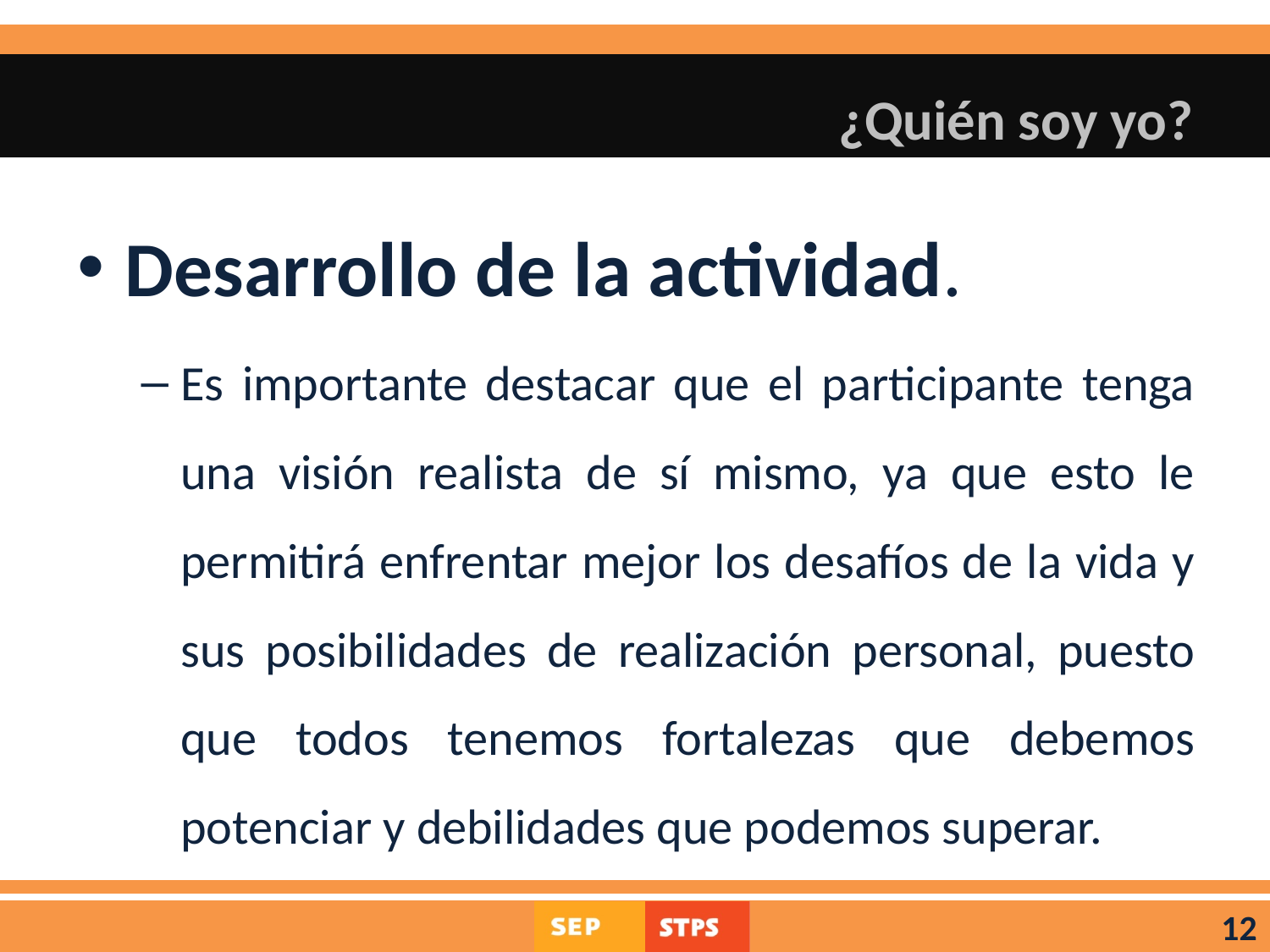

# ¿Quién soy yo?
Desarrollo de la actividad.
Es importante destacar que el participante tenga una visión realista de sí mismo, ya que esto le permitirá enfrentar mejor los desafíos de la vida y sus posibilidades de realización personal, puesto que todos tenemos fortalezas que debemos potenciar y debilidades que podemos superar.

12